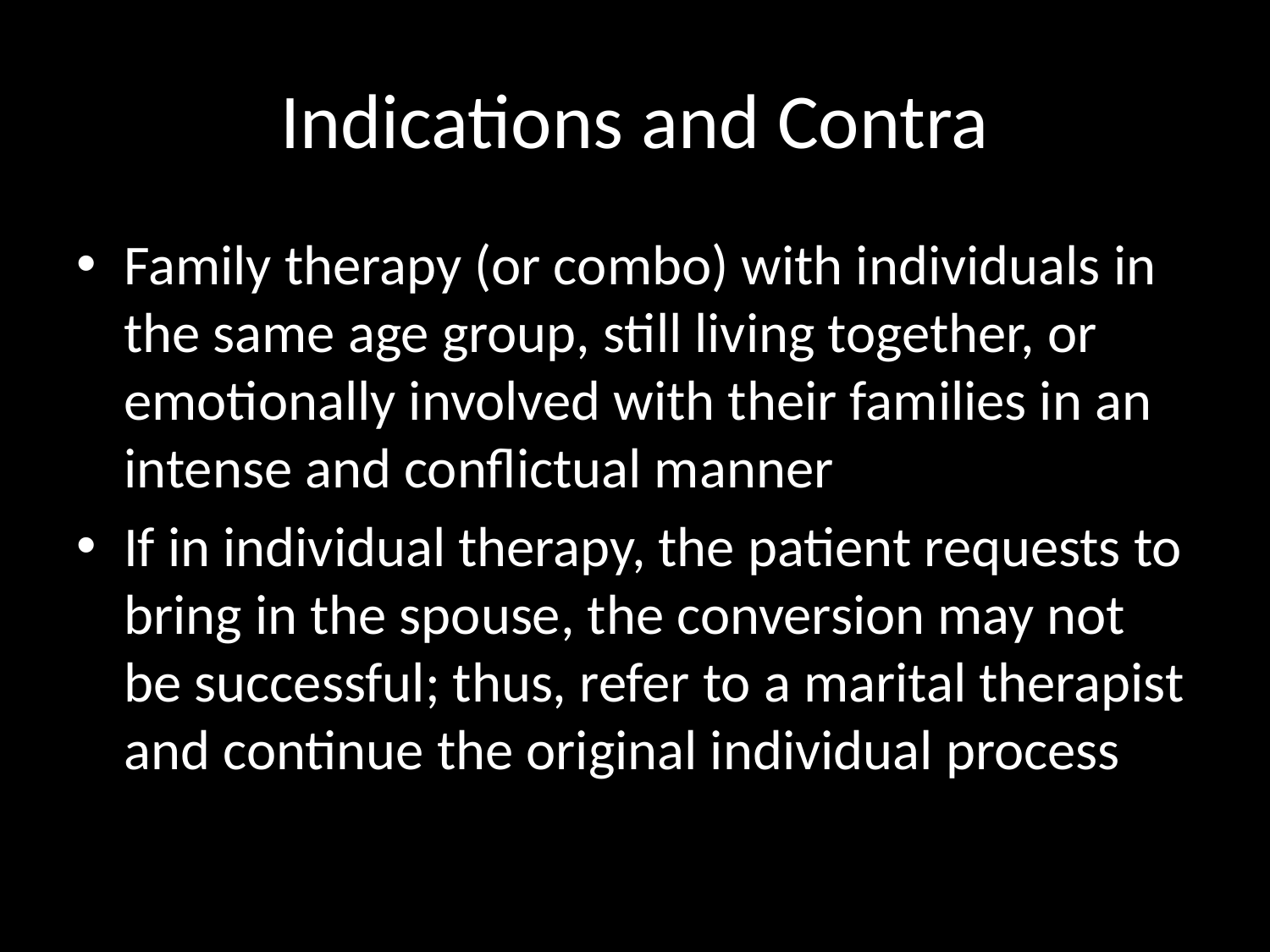

# Indications and Contra
Family therapy (or combo) with individuals in the same age group, still living together, or emotionally involved with their families in an intense and conflictual manner
If in individual therapy, the patient requests to bring in the spouse, the conversion may not be successful; thus, refer to a marital therapist and continue the original individual process